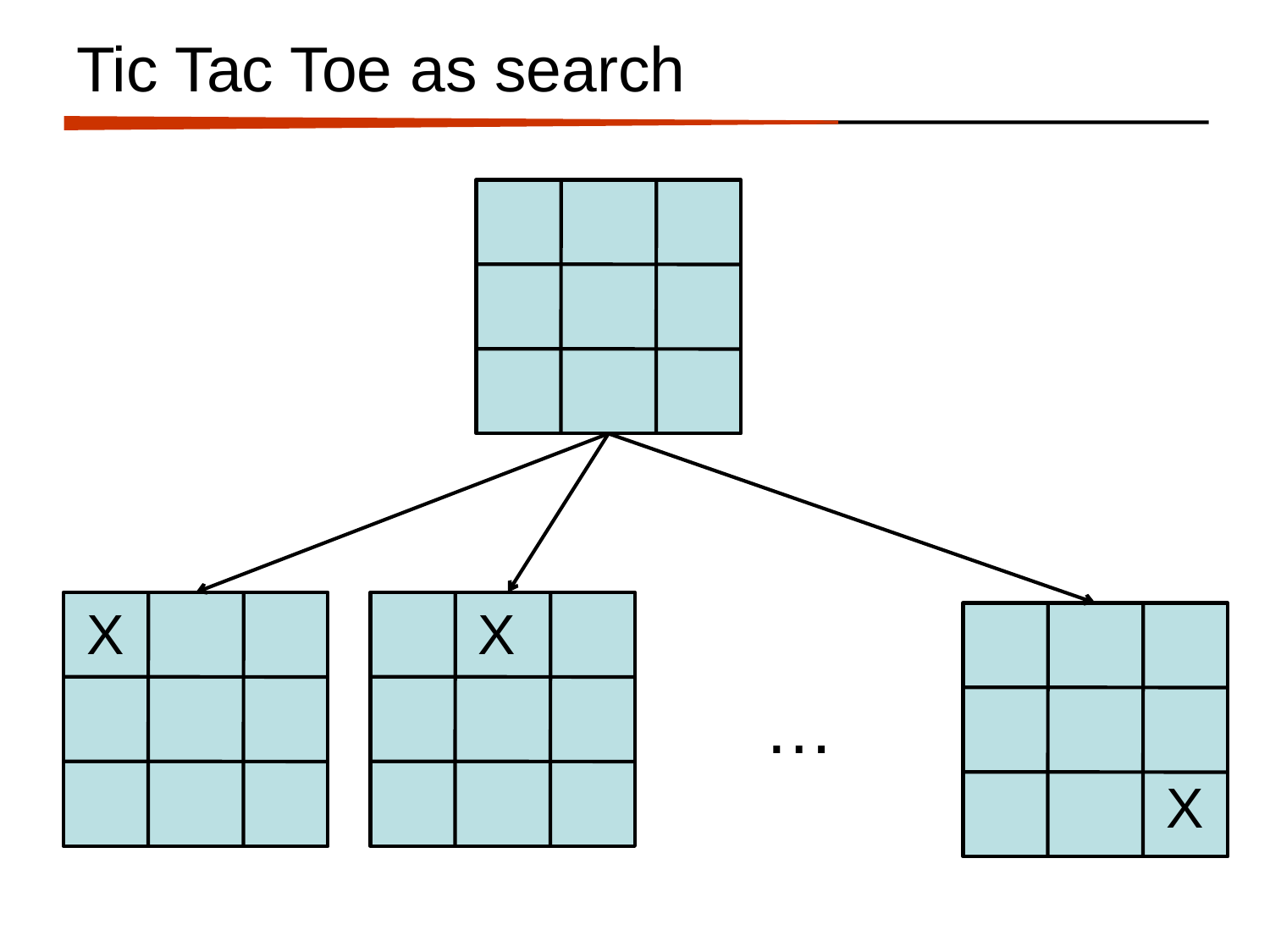

# Tic Tac Toe as search

X

X

…
X